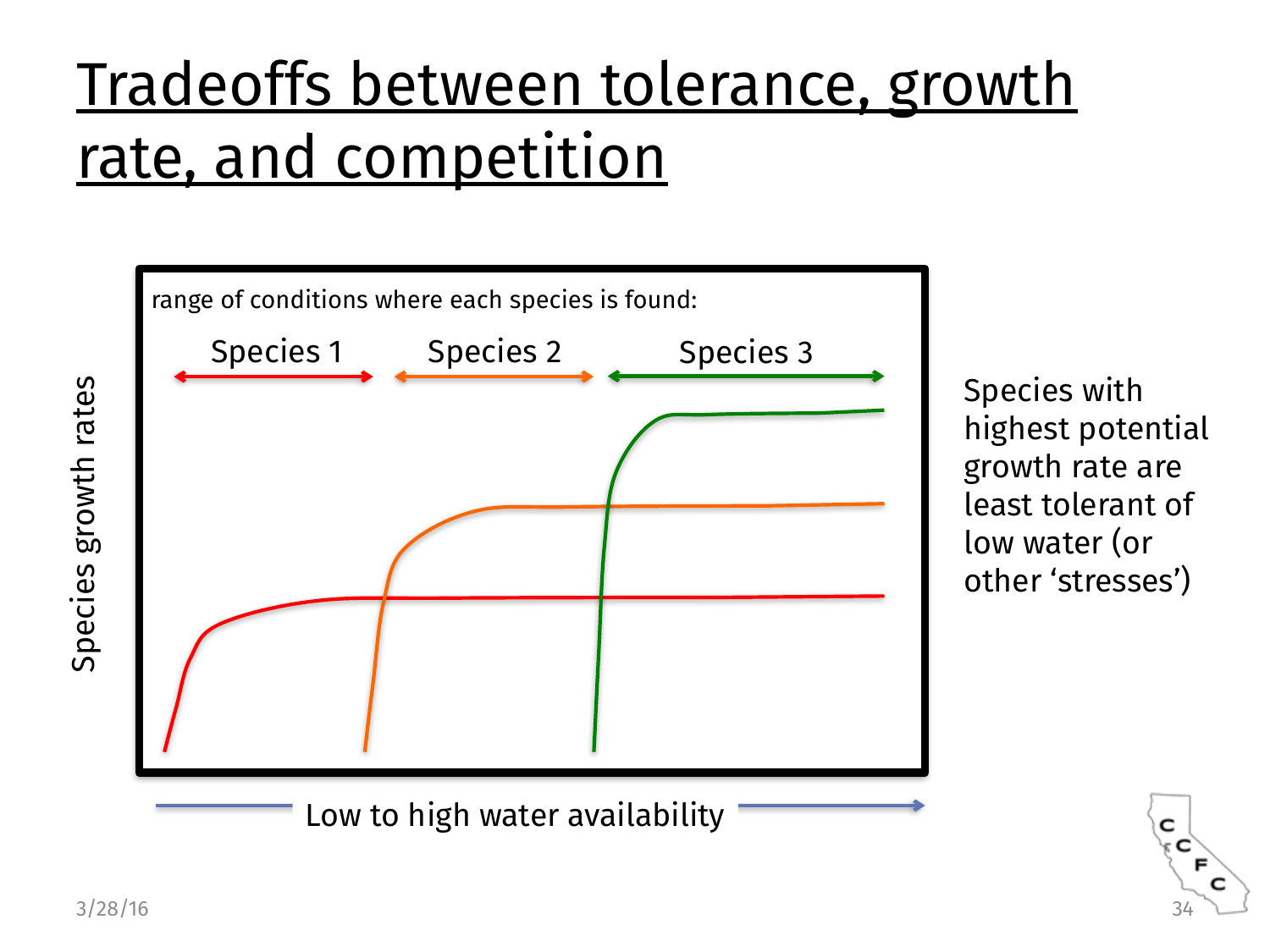

# Tradeoffs between tolerance, growth rate, and competition

range of conditions where each species is found:
Species 1
Species 2
Species 3
Species with highest potential growth rate are least tolerant of low water (or other ‘stresses’)

Species growth rates

Low to high water availability
3/28/16
34